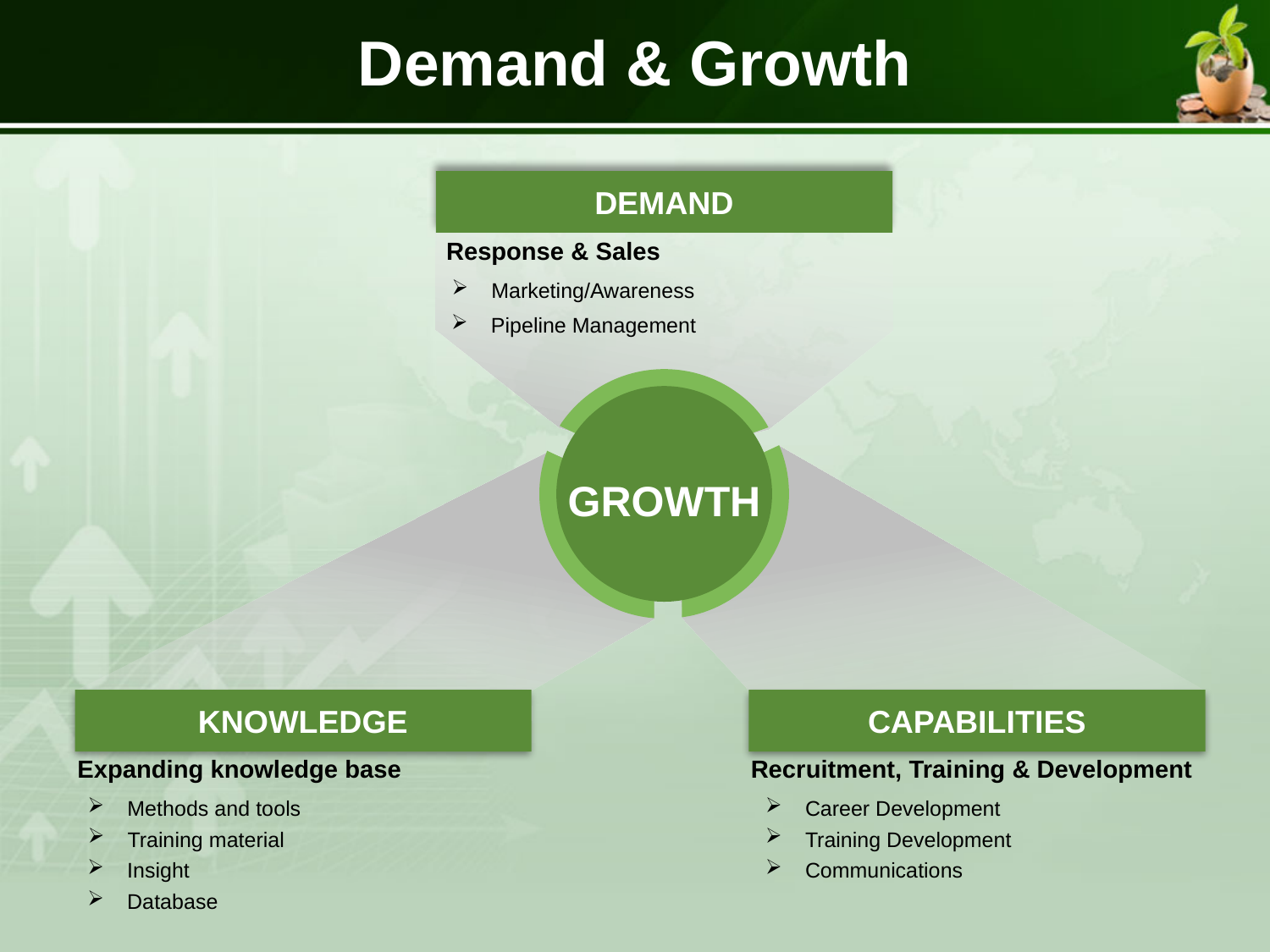

Demand & Growth

DEMAND
Response & Sales
Marketing/Awareness
Pipeline Management
KNOWLEDGE
CAPABILITIES
Expanding knowledge base
Methods and tools
Training material
Insight
Database
Recruitment, Training & Development
Career Development
Training Development
Communications
GROWTH